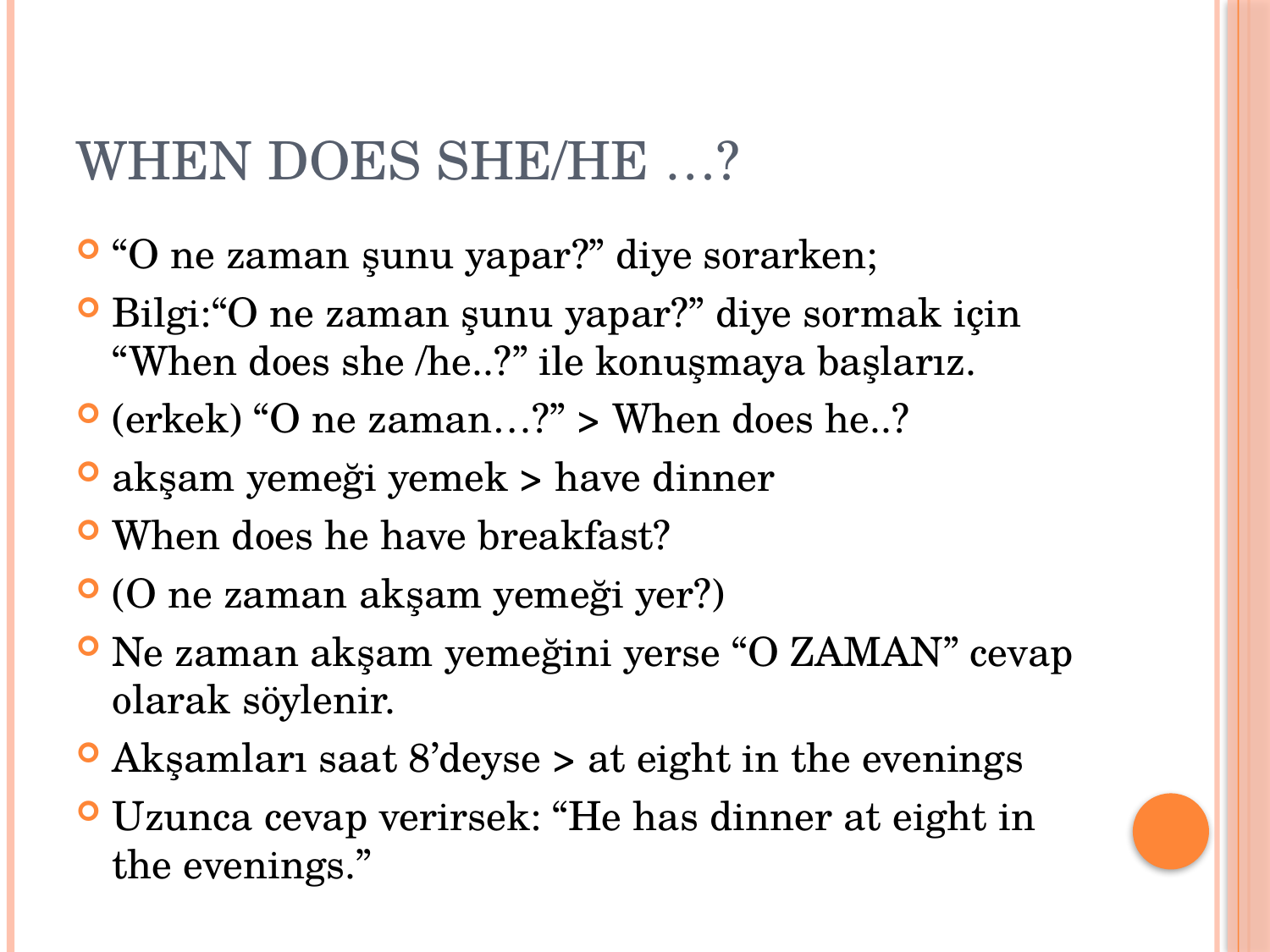

# WHEN DOES SHE/HE …?
“O ne zaman şunu yapar?” diye sorarken;
Bilgi:“O ne zaman şunu yapar?” diye sormak için “When does she /he..?” ile konuşmaya başlarız.
(erkek) “O ne zaman…?” > When does he..?
akşam yemeği yemek > have dinner
When does he have breakfast?
(O ne zaman akşam yemeği yer?)
Ne zaman akşam yemeğini yerse “O ZAMAN” cevap olarak söylenir.
Akşamları saat 8’deyse > at eight in the evenings
Uzunca cevap verirsek: “He has dinner at eight in the evenings.”